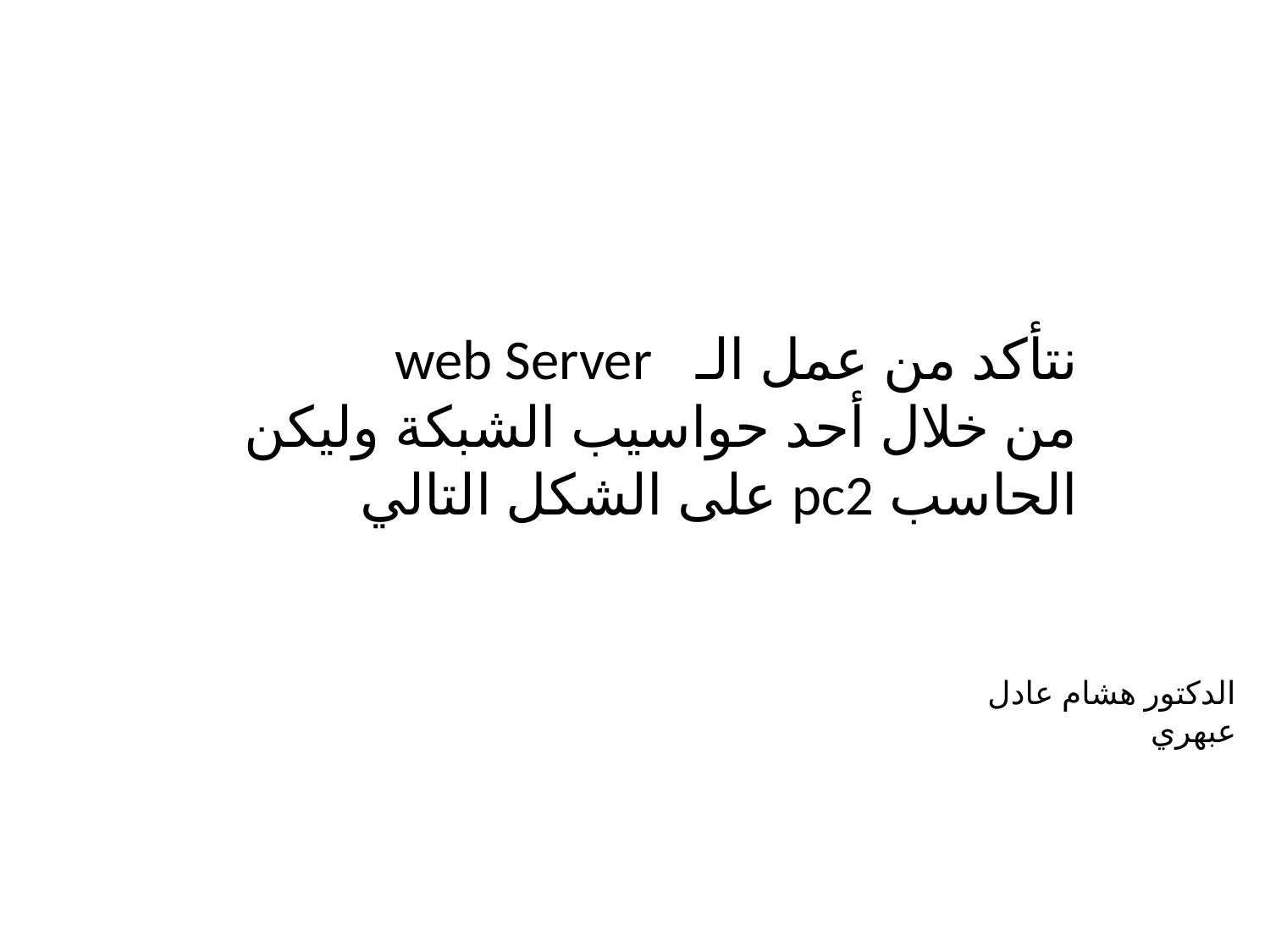

نتأكد من عمل الـ   web Server
من خلال أحد حواسيب الشبكة وليكن
الحاسب pc2 على الشكل التالي
الدكتور هشام عادل عبهري